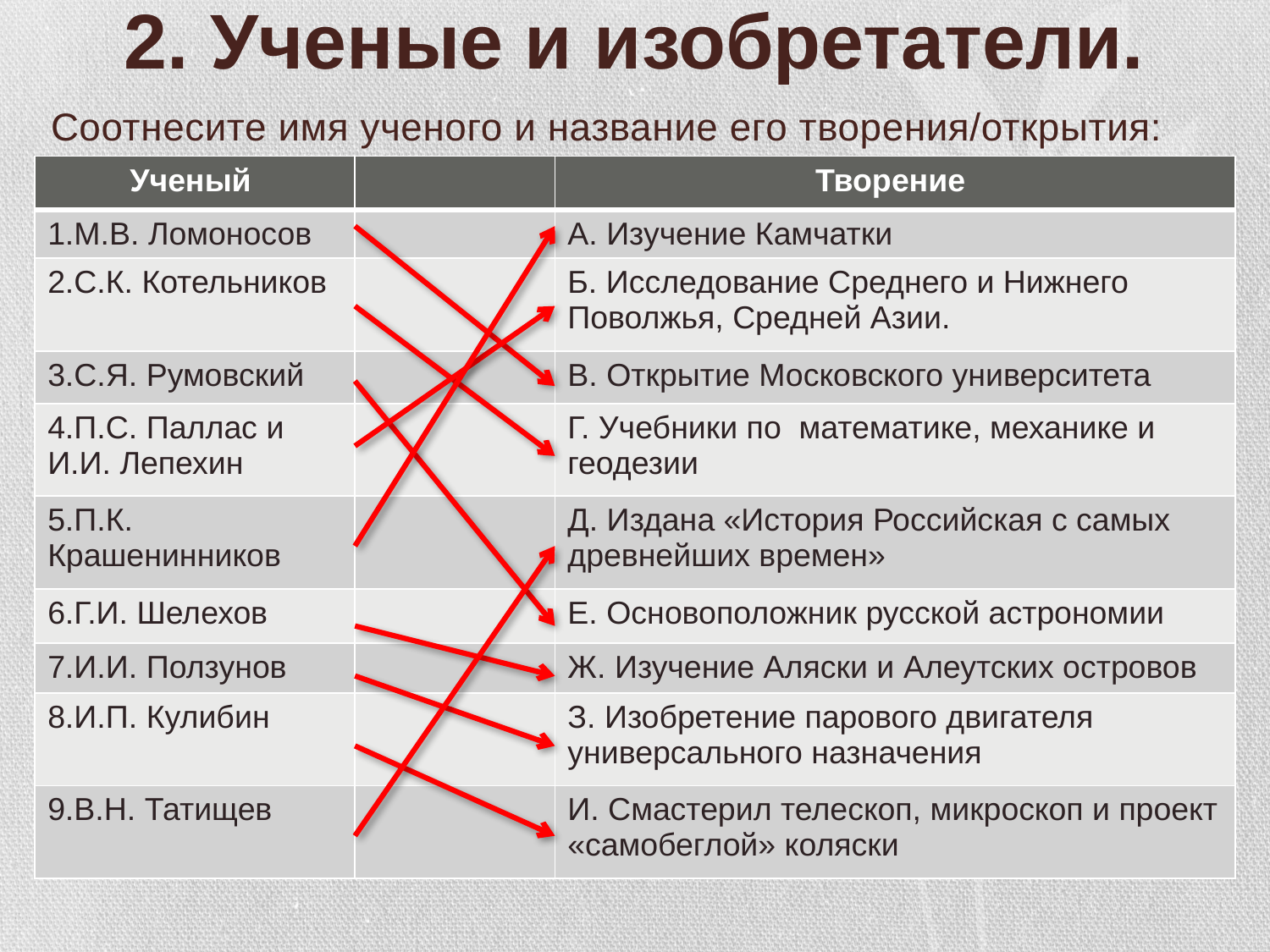

# 2. Ученые и изобретатели.
Соотнесите имя ученого и название его творения/открытия:

| Ученый |  | Творение |
| --- | --- | --- |
| 1.М.В. Ломоносов |  | А. Изучение Камчатки |
| 2.С.К. Котельников |  | Б. Исследование Среднего и Нижнего Поволжья, Средней Азии. |
| 3.С.Я. Румовский |  | В. Открытие Московского университета |
| 4.П.С. Паллас и И.И. Лепехин |  | Г. Учебники по математике, механике и геодезии |
| 5.П.К. Крашенинников |  | Д. Издана «История Российская с самых древнейших времен» |
| 6.Г.И. Шелехов |  | Е. Основоположник русской астрономии |
| 7.И.И. Ползунов |  | Ж. Изучение Аляски и Алеутских островов |
| 8.И.П. Кулибин |  | З. Изобретение парового двигателя универсального назначения |
| 9.В.Н. Татищев |  | И. Смастерил телескоп, микроскоп и проект «самобеглой» коляски |